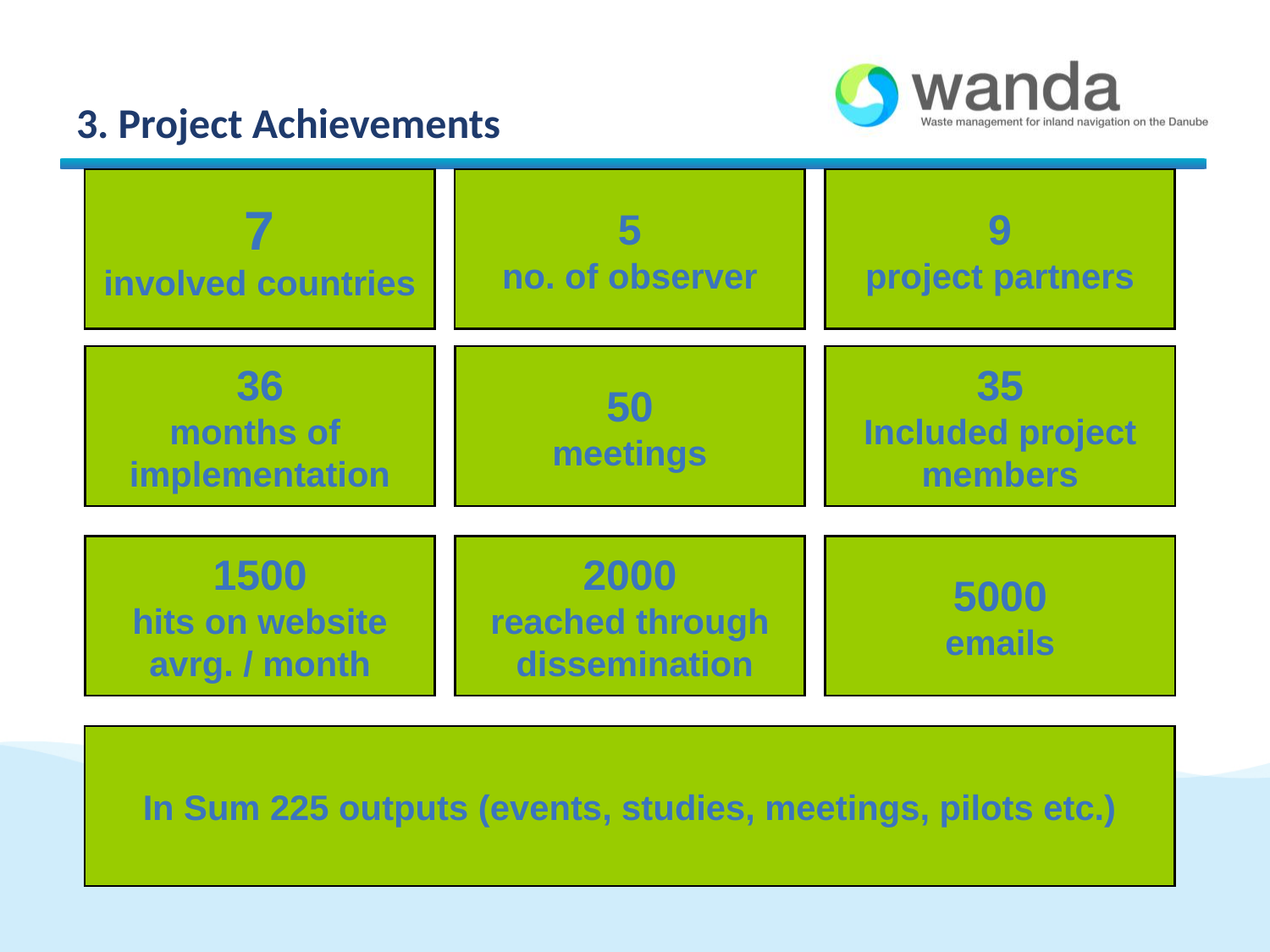

# 3. Project Achievements
7
involved countries
5
no. of observer
9
project partners
36
months of
implementation
50
meetings
35
Included project
members
1500
hits on website
avrg. / month
2000
reached through
 dissemination
5000
emails
In Sum 225 outputs (events, studies, meetings, pilots etc.)